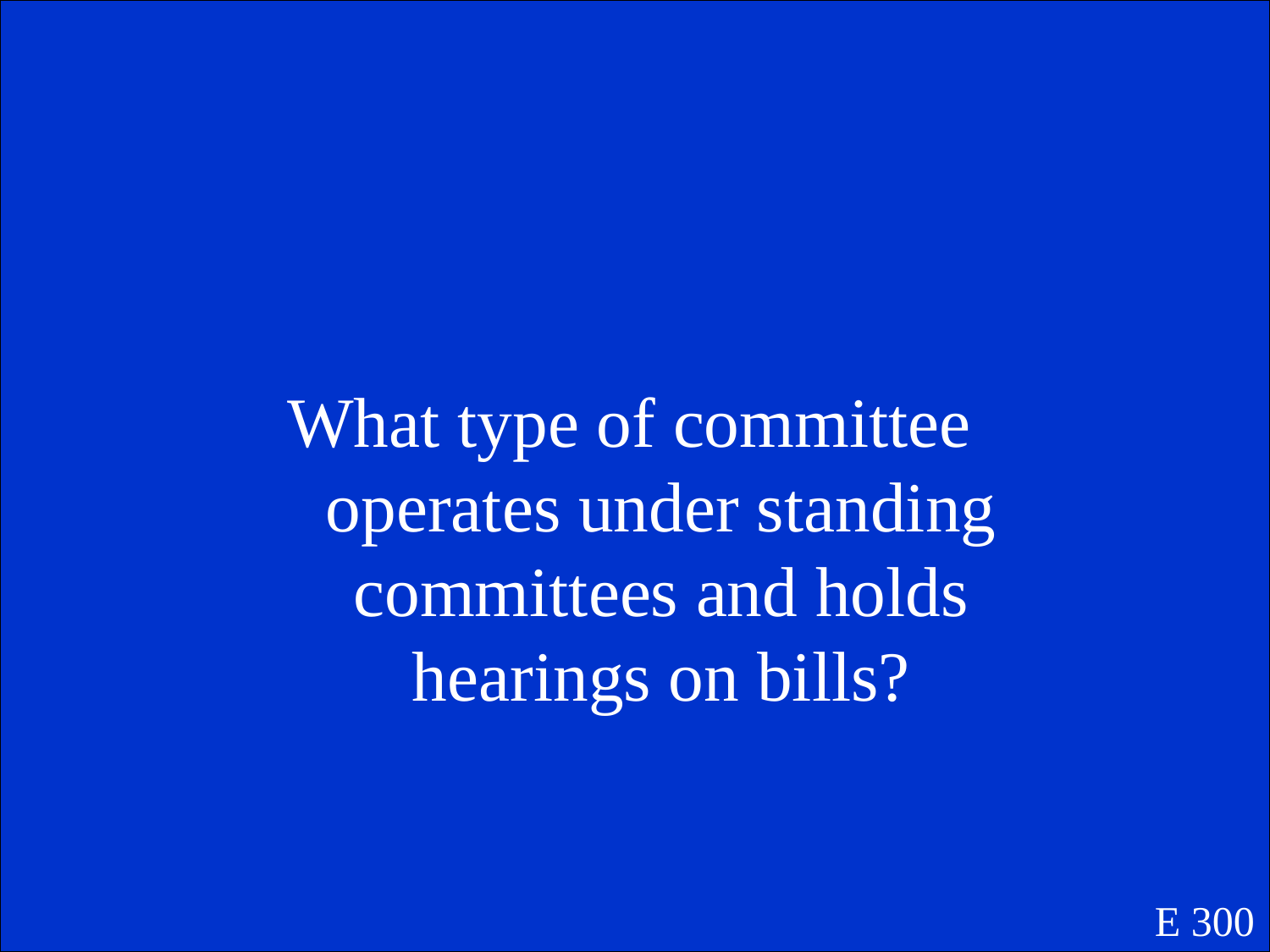

What type of committee operates under standing committees and holds hearings on bills?
E 300